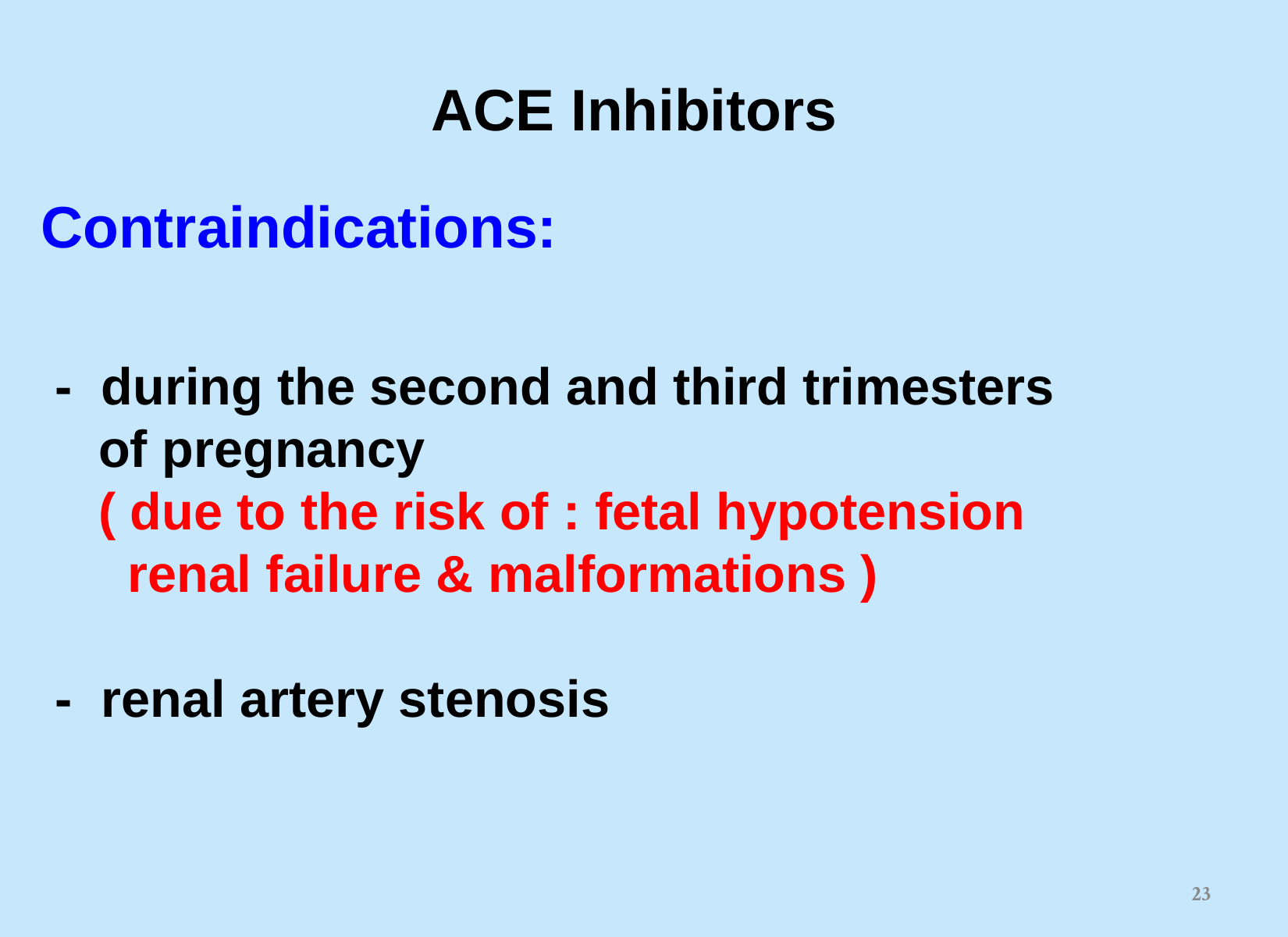

ACE Inhibitors

Contraindications:

 -  during the second and third trimesters
    of pregnancy
    ( due to the risk of : fetal hypotension
      renal failure & malformations )

 -  renal artery stenosis

23